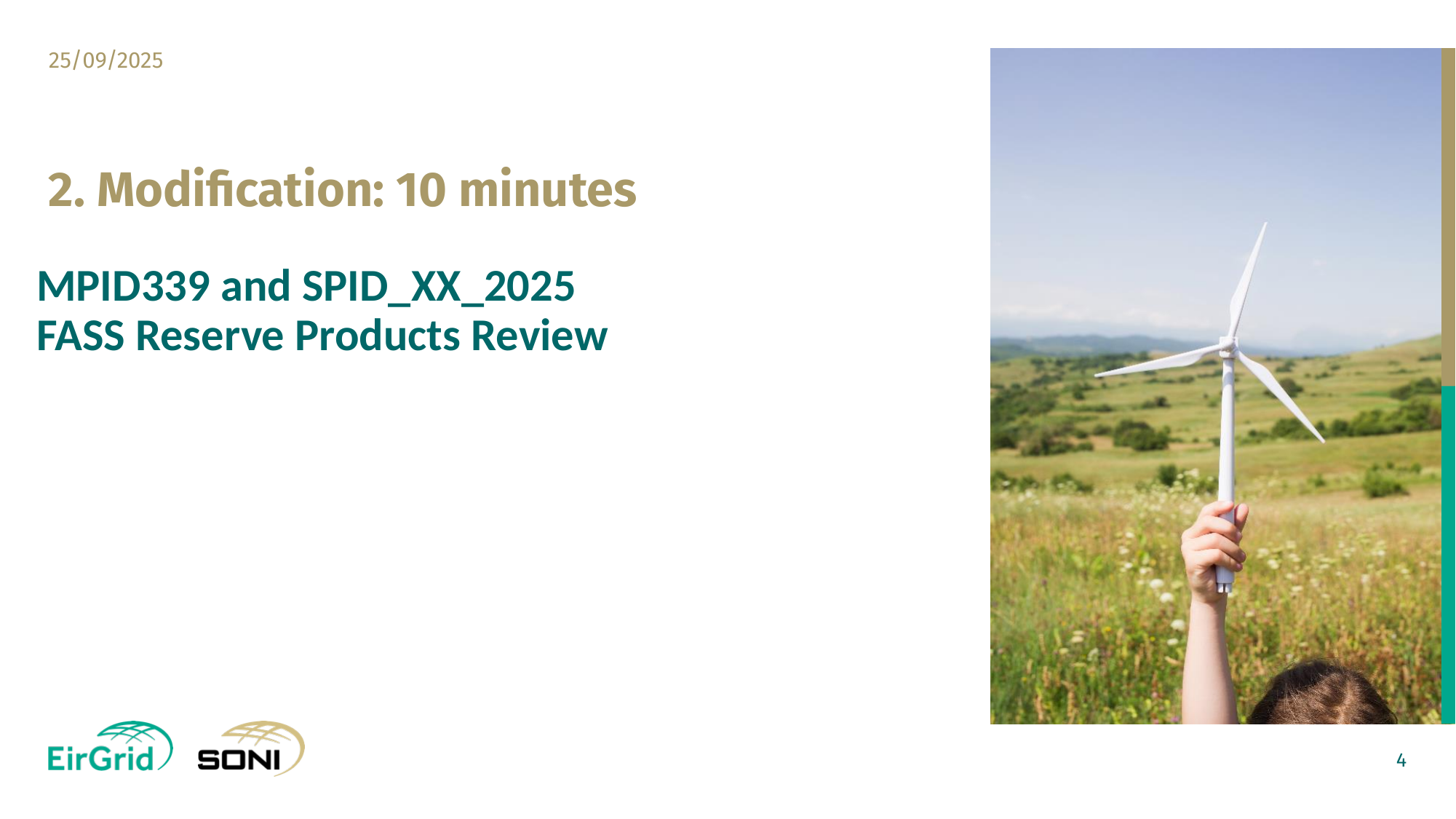

25/09/2025
2. Modification: 10 minutes
# MPID339 and SPID_XX_2025 FASS Reserve Products Review
4